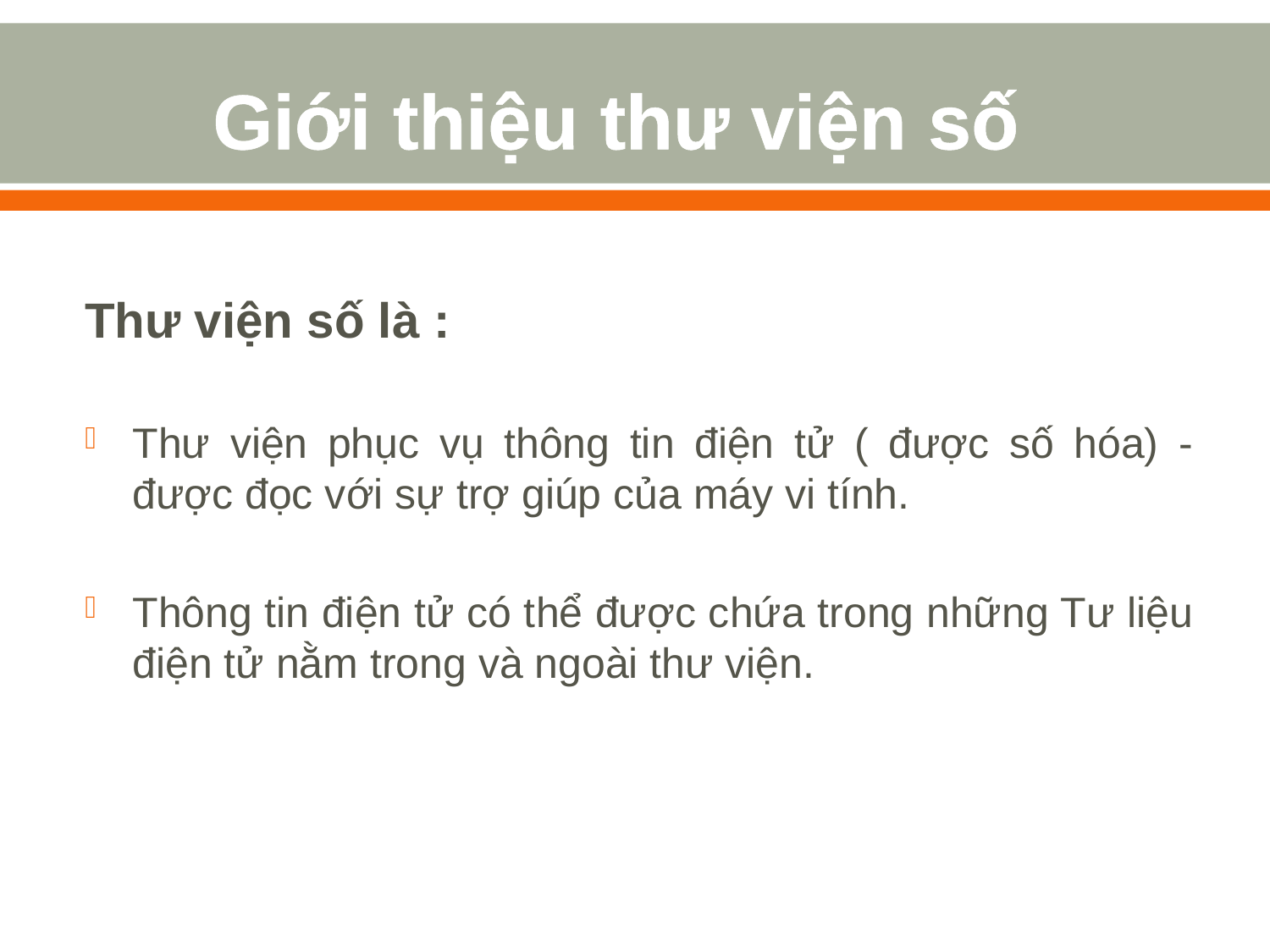

# Giới thiệu thư viện số

Thư viện số là :

Thư viện phục vụ thông tin điện tử ( được số hóa) - được đọc với sự trợ giúp của máy vi tính.

Thông tin điện tử có thể được chứa trong những Tư liệu điện tử nằm trong và ngoài thư viện.